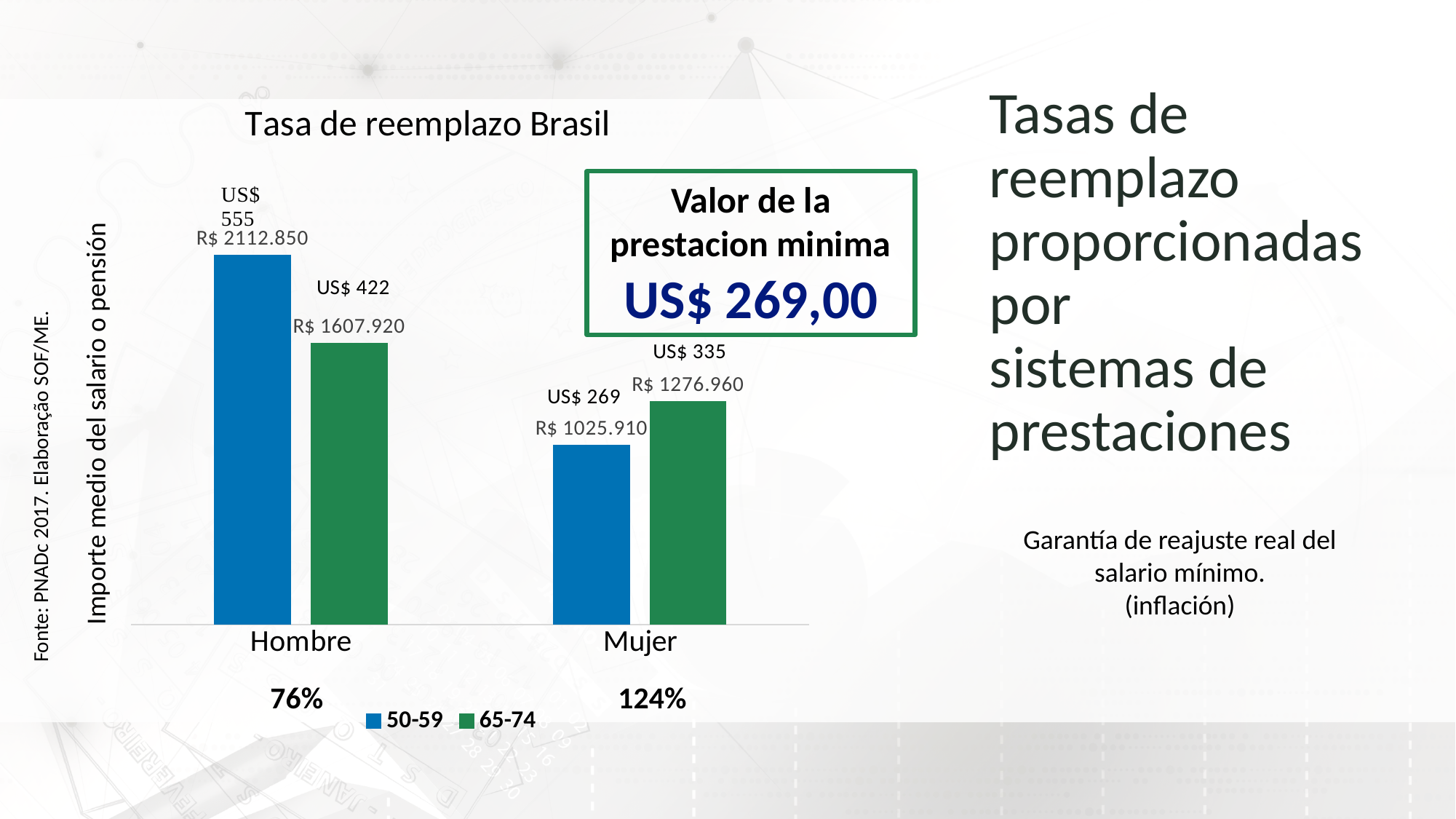

### Chart: Tasa de reemplazo Brasil

| Category | 50-59 | 65-74 |
|---|---|---|
| Hombre | 2112.85 | 1607.92 |
| Mujer | 1025.91 | 1276.96 |
# Tasas de reemplazo proporcionadas por
sistemas de prestaciones
Valor de la prestacion minima
US$ 269,00
Fonte: PNADc 2017. Elaboração SOF/ME.
Garantía de reajuste real del salario mínimo.
(inflación)
76%
124%